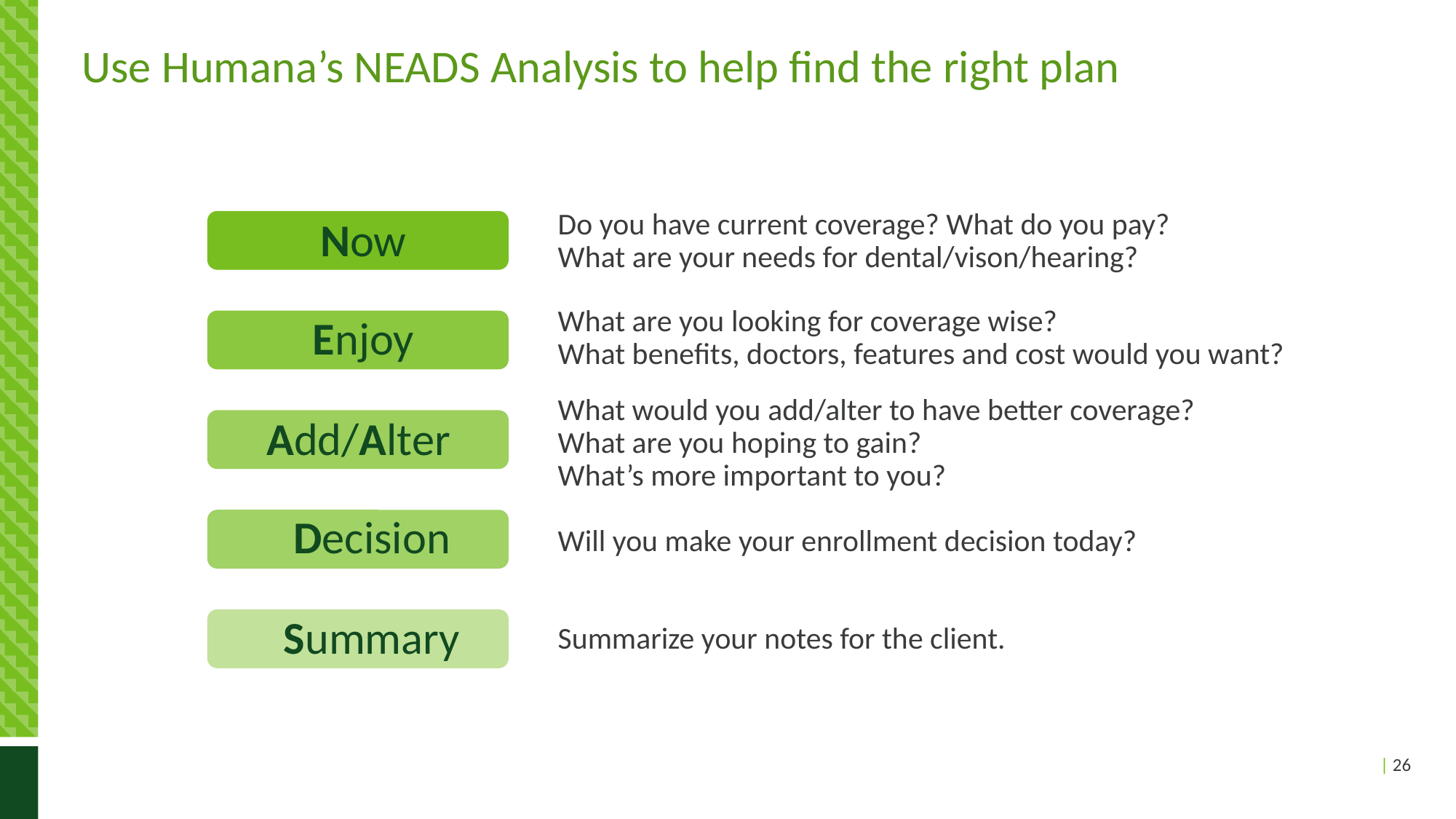

# Use Humana’s NEADS Analysis to help find the right plan
Do you have current coverage? What do you pay?
What are your needs for dental/vison/hearing?

Now
What are you looking for coverage wise?
What benefits, doctors, features and cost would you want?

Enjoy
What would you add/alter to have better coverage?
What are you hoping to gain?
What’s more important to you?

Add/Alter

Decision
Will you make your enrollment decision today?

Summary
Summarize your notes for the client.
| 26